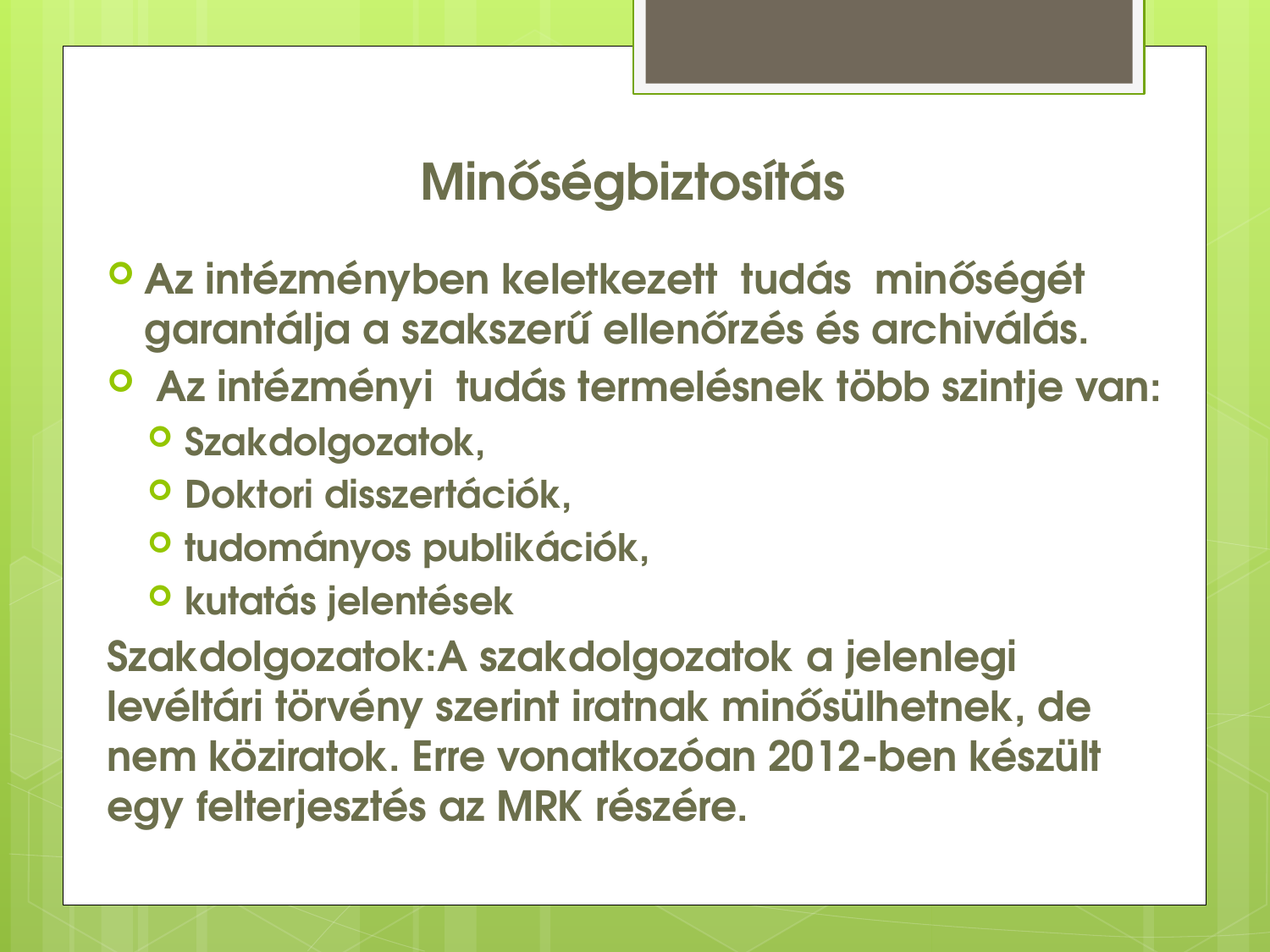

# Minőségbiztosítás
Az intézményben keletkezett  tudás  minőségét  garantálja a szakszerű ellenőrzés és archiválás.
 Az intézményi  tudás termelésnek több szintje van:
Szakdolgozatok,
Doktori disszertációk,
tudományos publikációk,
kutatás jelentések
Szakdolgozatok:A szakdolgozatok a jelenlegi levéltári törvény szerint iratnak minősülhetnek, de nem köziratok. Erre vonatkozóan 2012-ben készült egy felterjesztés az MRK részére.